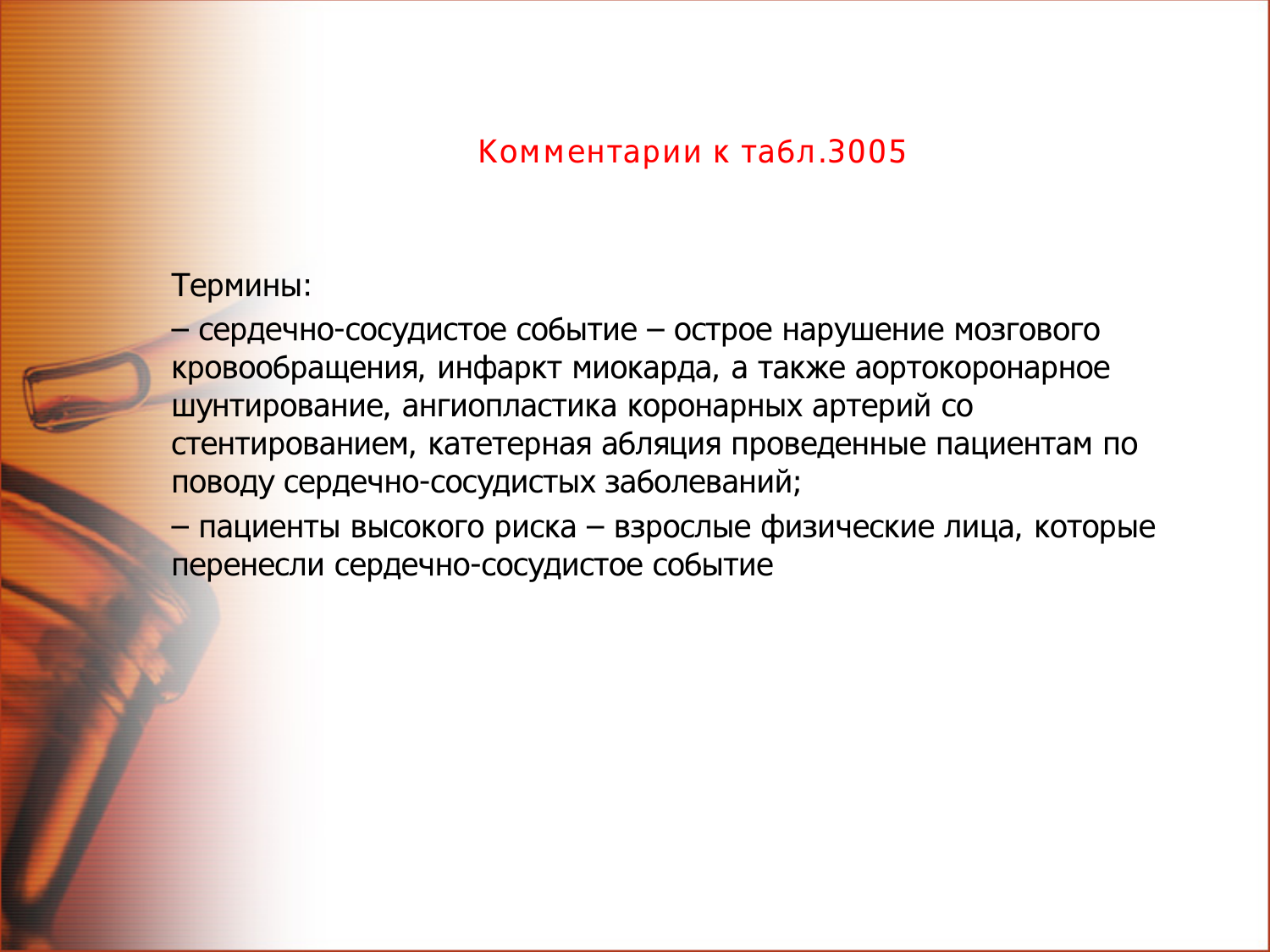

Комментарии к табл.3005

Термины:
– сердечно-сосудистое событие – острое нарушение мозгового кровообращения, инфаркт миокарда, а также аортокоронарное шунтирование, ангиопластика коронарных артерий со стентированием, катетерная абляция проведенные пациентам по поводу сердечно-сосудистых заболеваний;
– пациенты высокого риска – взрослые физические лица, которые перенесли сердечно-сосудистое событие